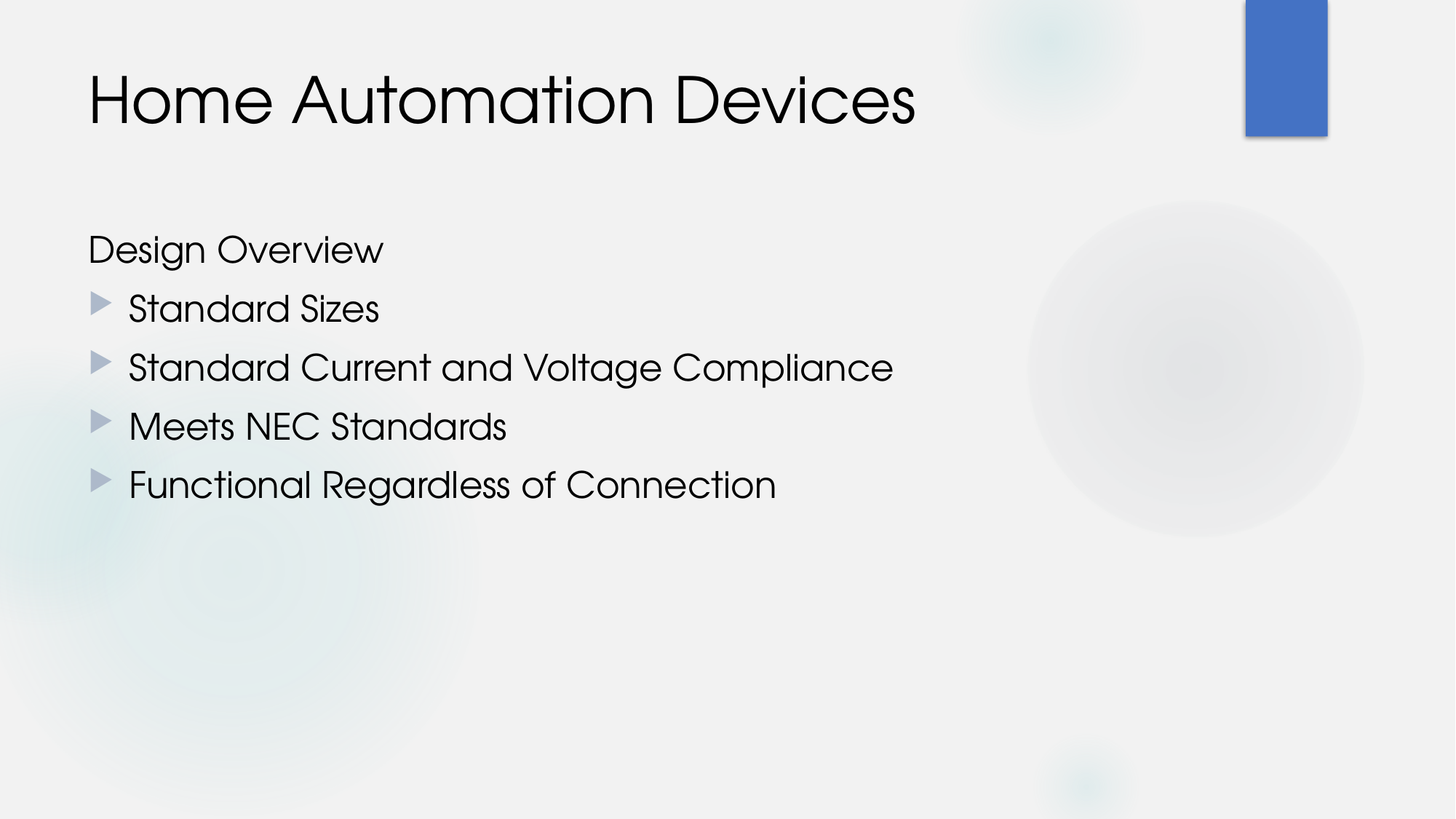

# Home Automation Devices
Design Overview
Standard Sizes
Standard Current and Voltage Compliance
Meets NEC Standards
Functional Regardless of Connection